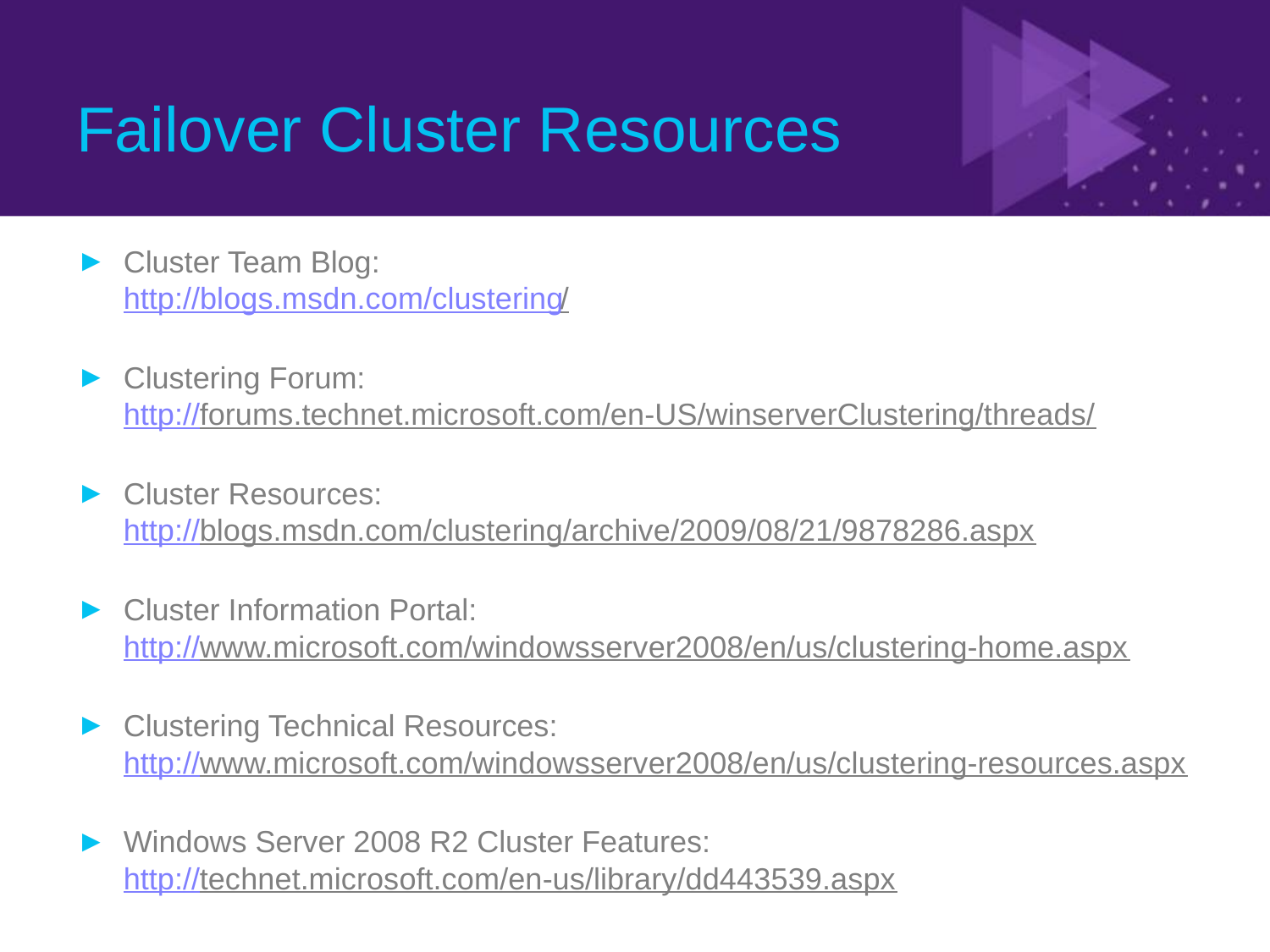

# Failover Cluster Resources
Cluster Team Blog:
http://blogs.msdn.com/clustering/
Clustering Forum:
http://forums.technet.microsoft.com/en-US/winserverClustering/threads/
Cluster Resources:
http://blogs.msdn.com/clustering/archive/2009/08/21/9878286.aspx
Cluster Information Portal:
http://www.microsoft.com/windowsserver2008/en/us/clustering-home.aspx
Clustering Technical Resources:
http://www.microsoft.com/windowsserver2008/en/us/clustering-resources.aspx
Windows Server 2008 R2 Cluster Features:
http://technet.microsoft.com/en-us/library/dd443539.aspx